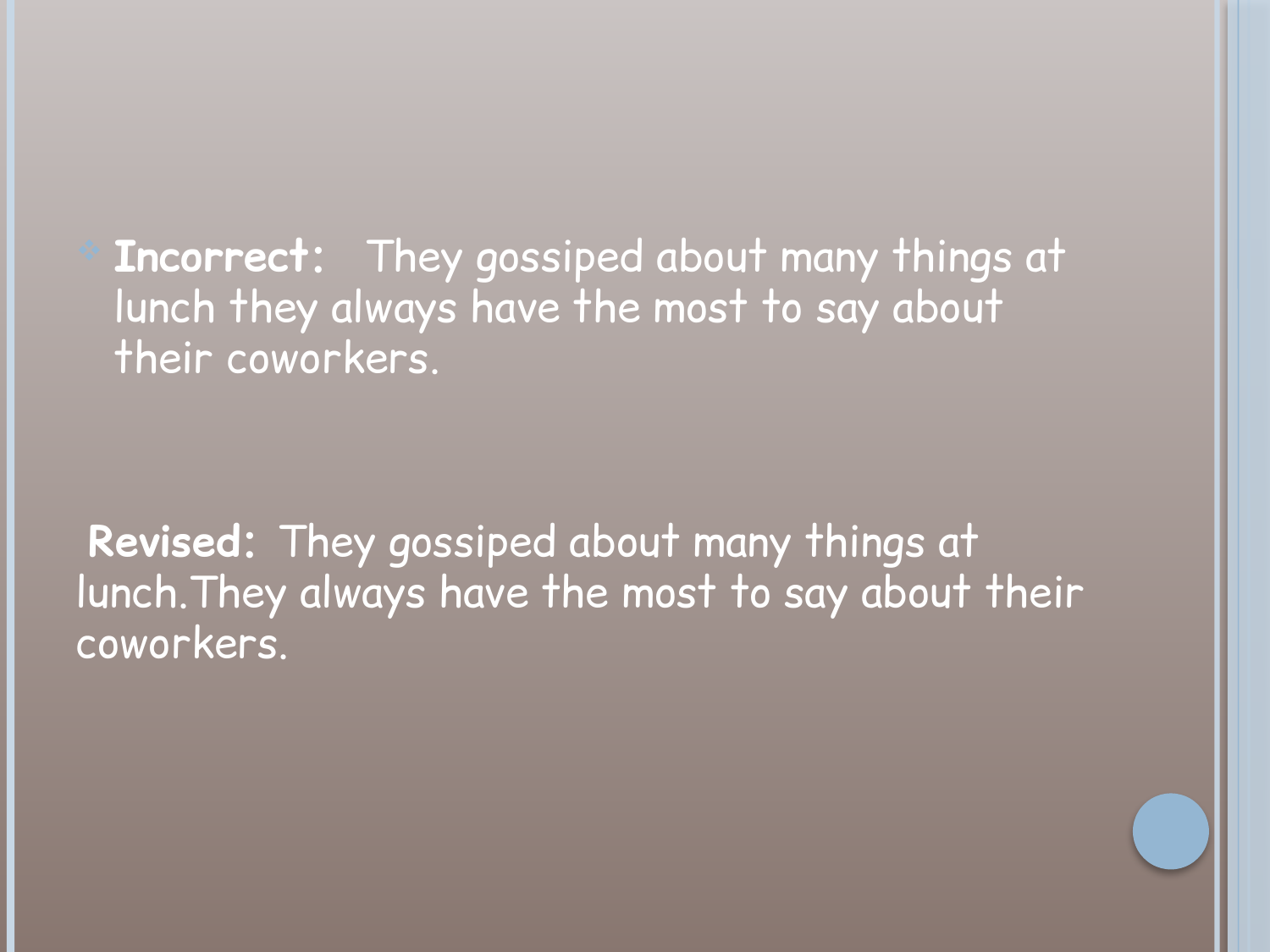

#
Incorrect:  They gossiped about many things at lunch they always have the most to say about their coworkers.

 Revised: They gossiped about many things at lunch.They always have the most to say about their coworkers.